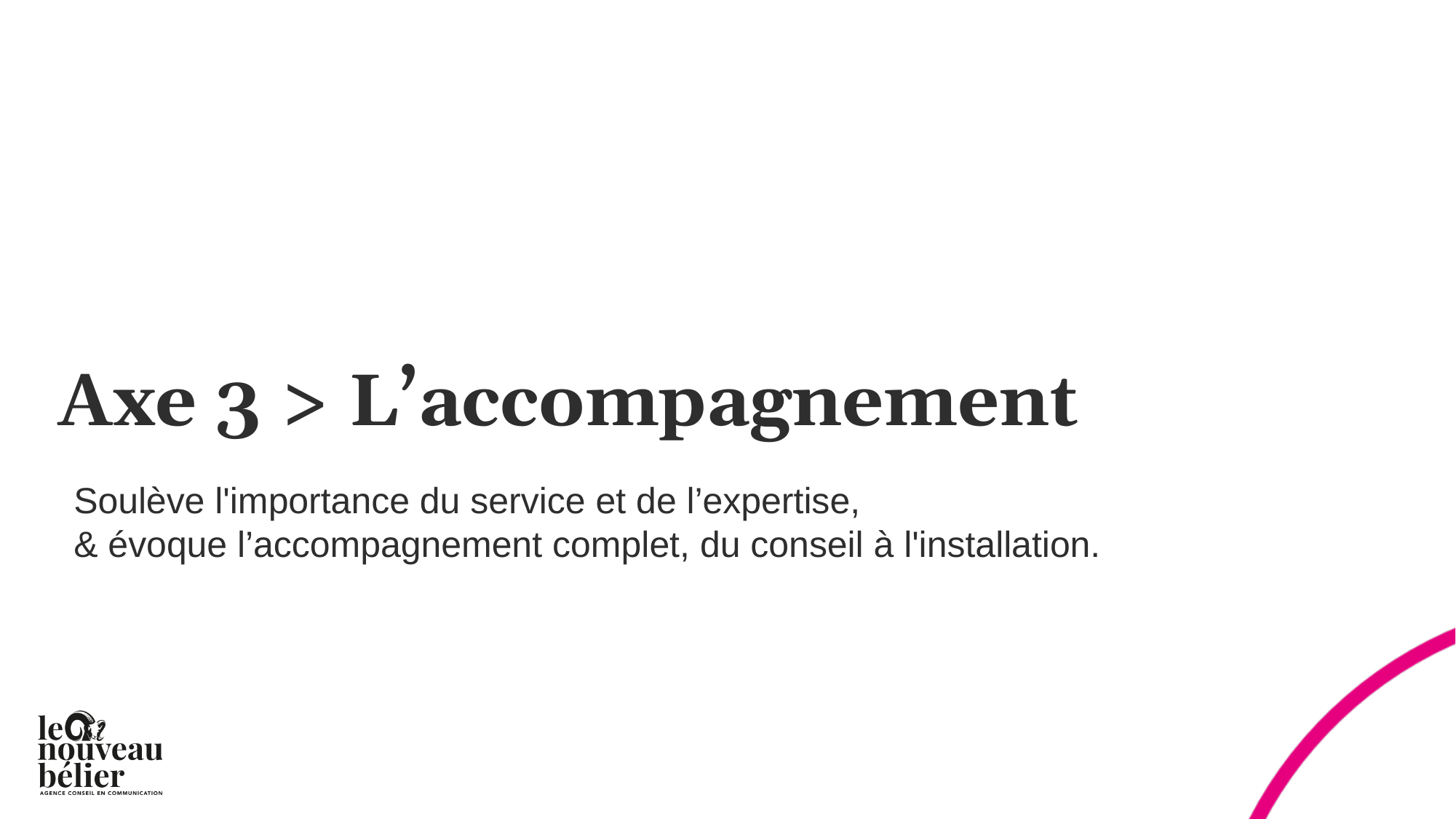

Axe 3 > L’accompagnement
Soulève l'importance du service et de l’expertise,
& évoque l’accompagnement complet, du conseil à l'installation.